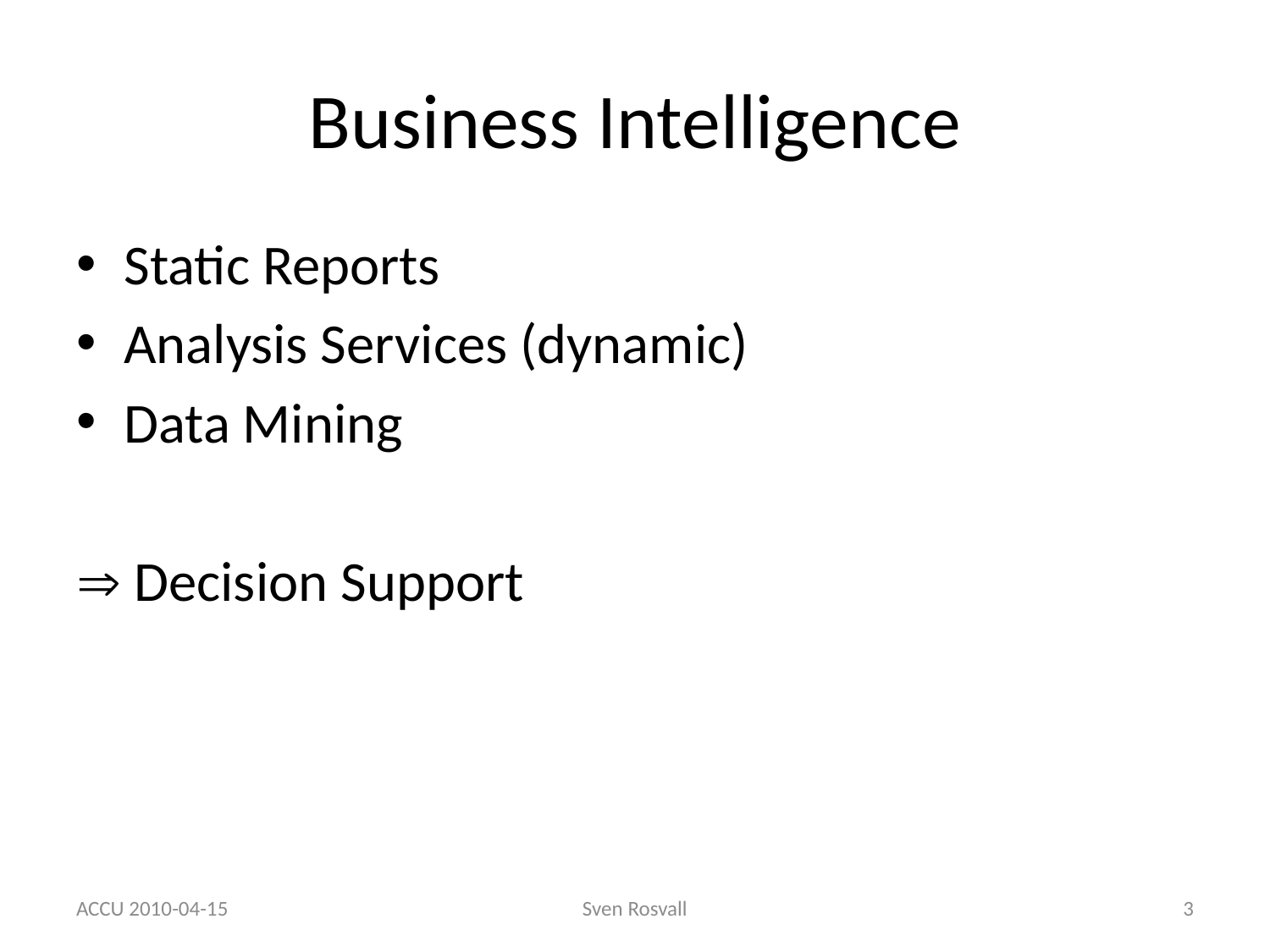

# Business Intelligence
Static Reports
Analysis Services (dynamic)
Data Mining

⇒ Decision Support
ACCU 2010-04-15
Sven Rosvall
3